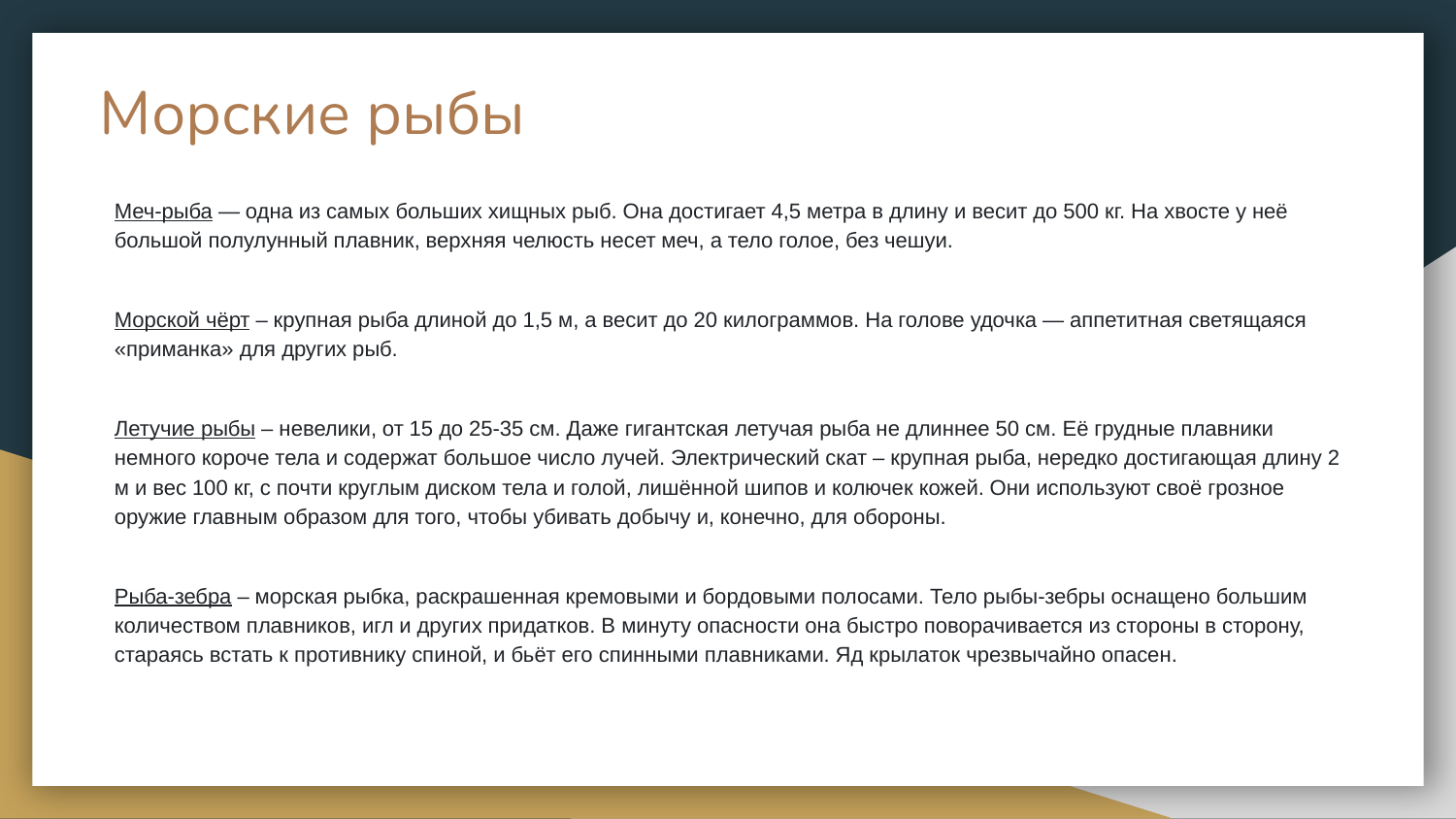

# Морские рыбы
Меч-рыба — одна из самых больших хищных рыб. Она достигает 4,5 метра в длину и весит до 500 кг. На хвосте у неё большой полулунный плавник, верхняя челюсть несет меч, а тело голое, без чешуи.

Морской чёрт – крупная рыба длиной до 1,5 м, а весит до 20 килограммов. На голове удочка — аппетитная светящаяся «приманка» для других рыб.

Летучие рыбы – невелики, от 15 до 25-35 см. Даже гигантская летучая рыба не длиннее 50 см. Её грудные плавники немного короче тела и содержат большое число лучей. Электрический скат – крупная рыба, нередко достигающая длину 2 м и вес 100 кг, с почти круглым диском тела и голой, лишённой шипов и колючек кожей. Они используют своё грозное оружие главным образом для того, чтобы убивать добычу и, конечно, для обороны.

Рыба-зебра – морская рыбка, раскрашенная кремовыми и бордовыми полосами. Тело рыбы-зебры оснащено большим количеством плавников, игл и других придатков. В минуту опасности она быстро поворачивается из стороны в сторону, стараясь встать к противнику спиной, и бьёт его спинными плавниками. Яд крылаток чрезвычайно опасен.